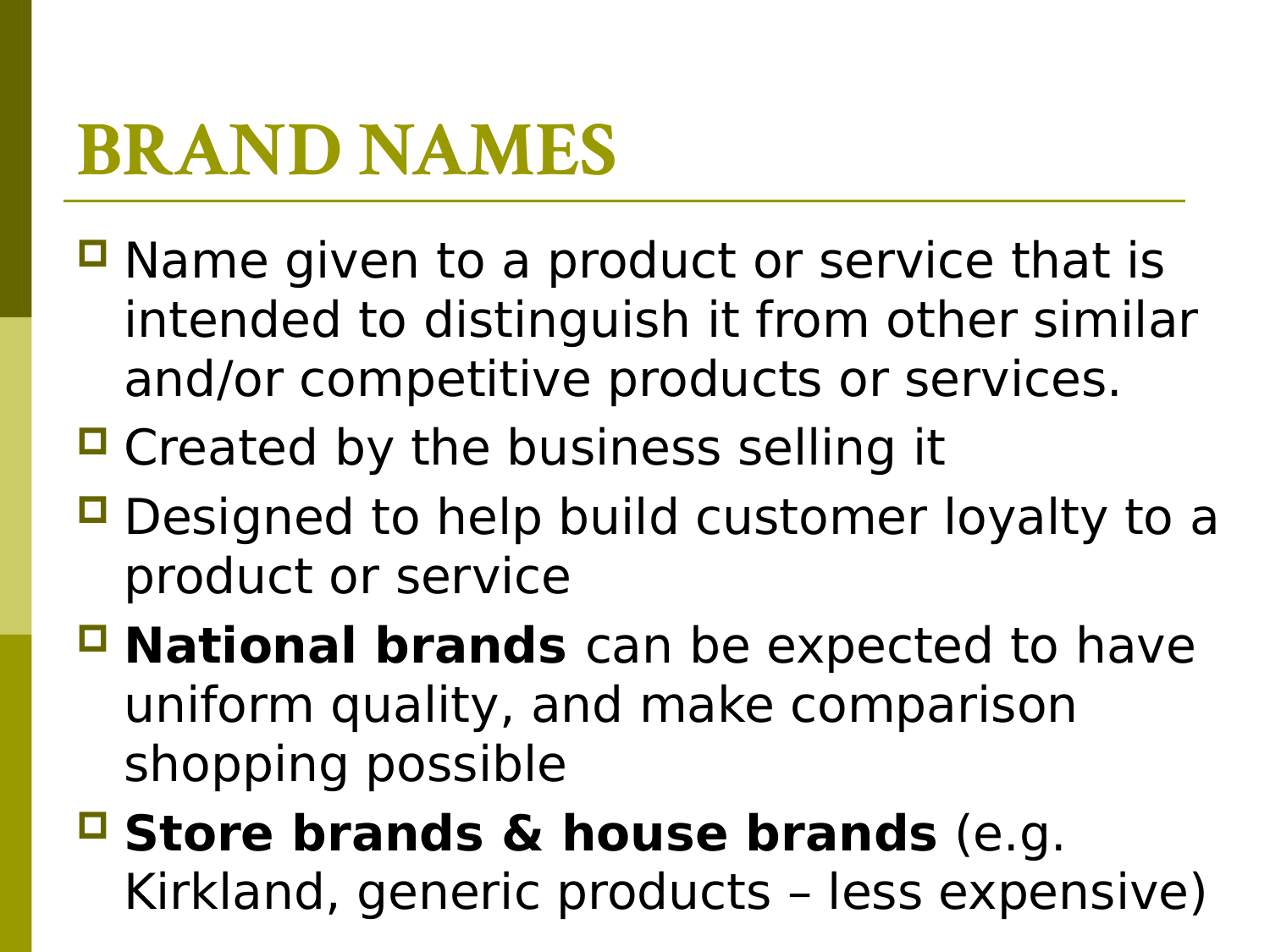

# BRAND NAMES
Name given to a product or service that is intended to distinguish it from other similar and/or competitive products or services.
Created by the business selling it
Designed to help build customer loyalty to a product or service
National brands can be expected to have uniform quality, and make comparison shopping possible
Store brands & house brands (e.g. Kirkland, generic products – less expensive)